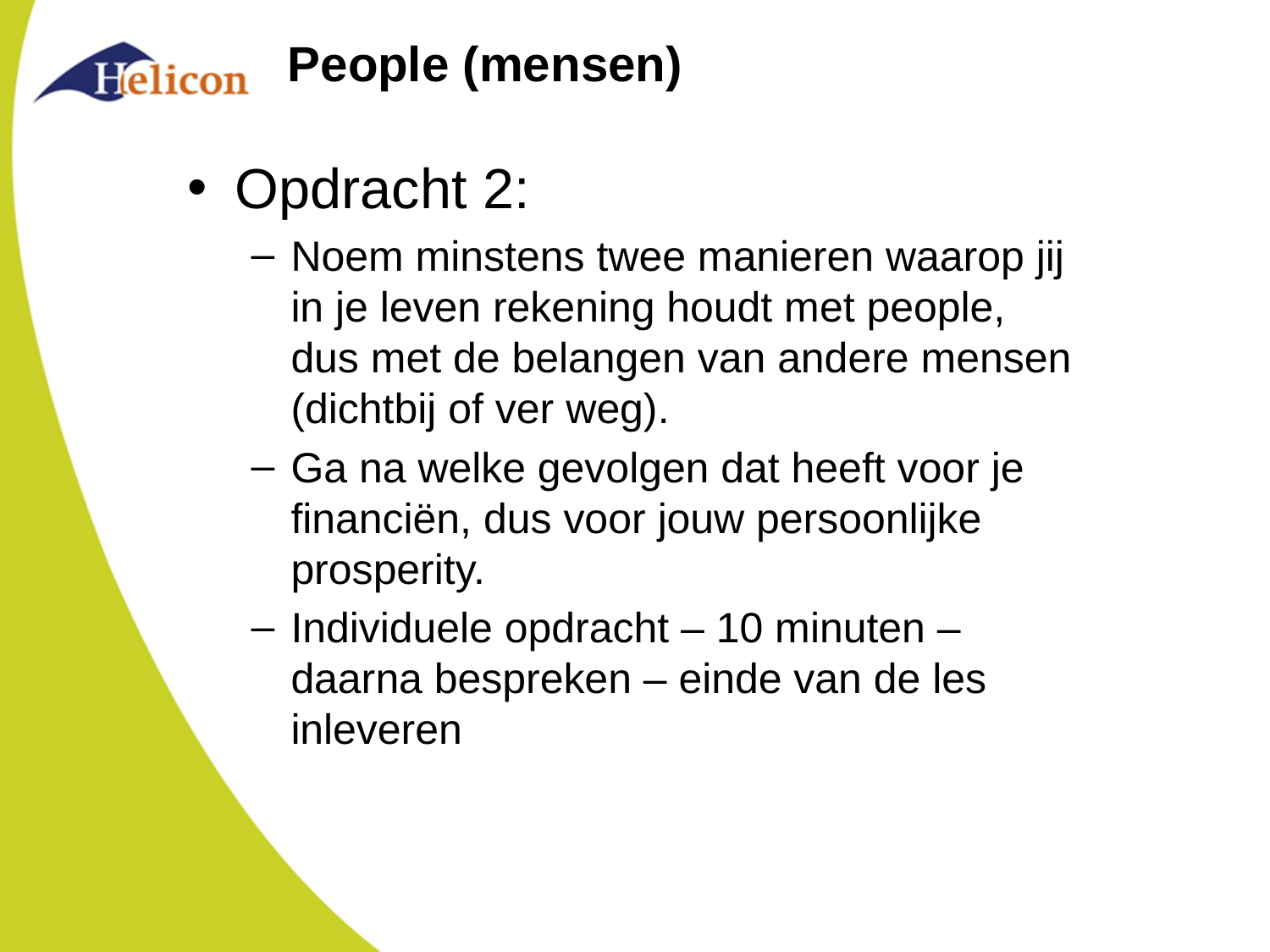

# People (mensen)
Opdracht 2:
Noem minstens twee manieren waarop jij in je leven rekening houdt met people, dus met de belangen van andere mensen (dichtbij of ver weg).
Ga na welke gevolgen dat heeft voor je financiën, dus voor jouw persoonlijke prosperity.
Individuele opdracht – 10 minuten – daarna bespreken – einde van de les inleveren